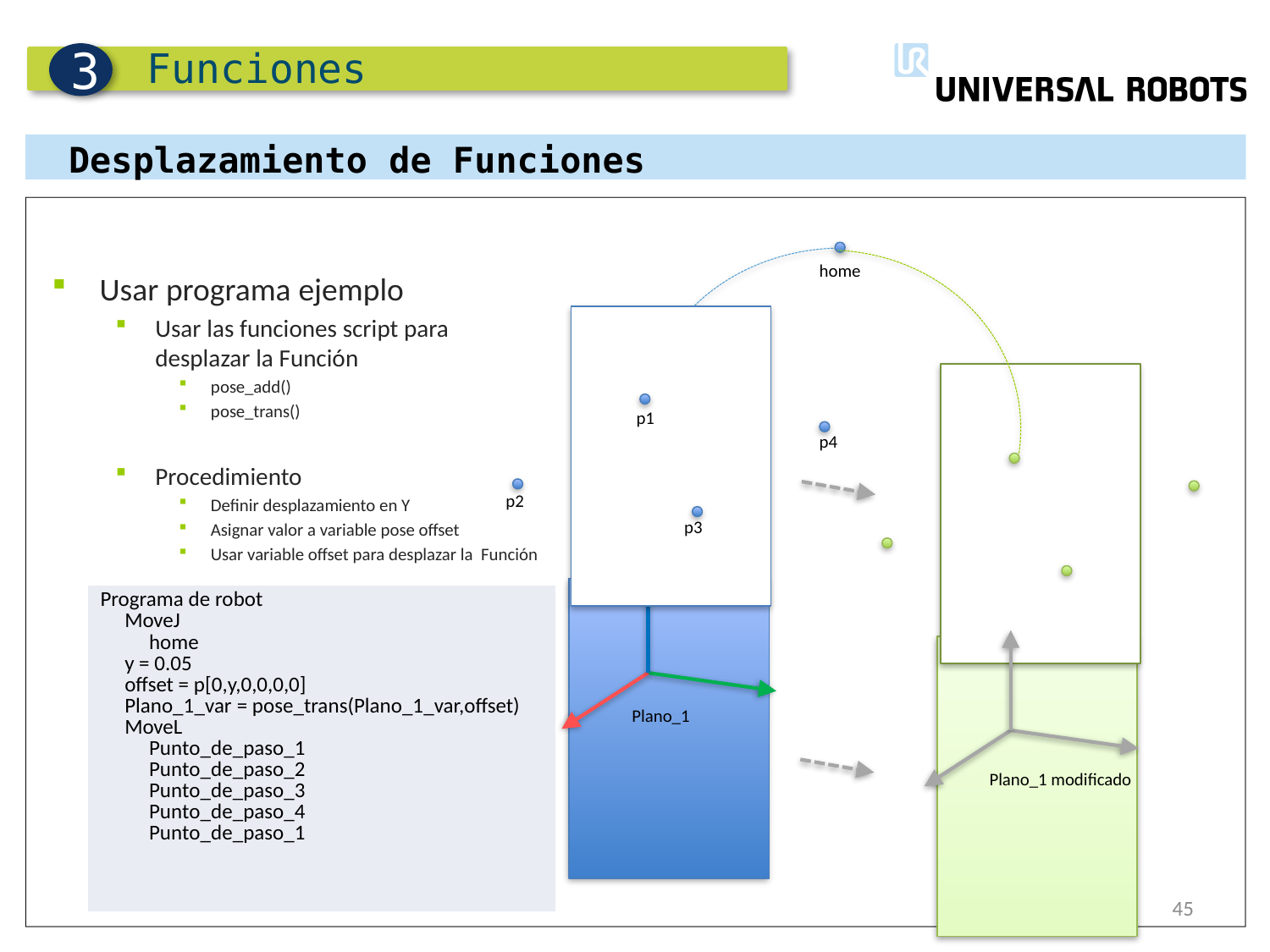

Funciones

3
Desplazamiento de Funciones

Usar programa ejemplo
Usar las funciones script para desplazar la Función
pose_add()
pose_trans()

Procedimiento
Definir desplazamiento en Y
Asignar valor a variable pose offset
Usar variable offset para desplazar la  Función

home

p1

p4

p2

p3

| Programa de robot MoveJ home y = 0.05 offset = p[0,y,0,0,0,0] Plano\_1\_var = pose\_trans(Plano\_1\_var,offset) MoveL Punto\_de\_paso\_1 Punto\_de\_paso\_2 Punto\_de\_paso\_3 Punto\_de\_paso\_4 Punto\_de\_paso\_1 |
| --- |

Plano_1
Plano_1 modificado
45